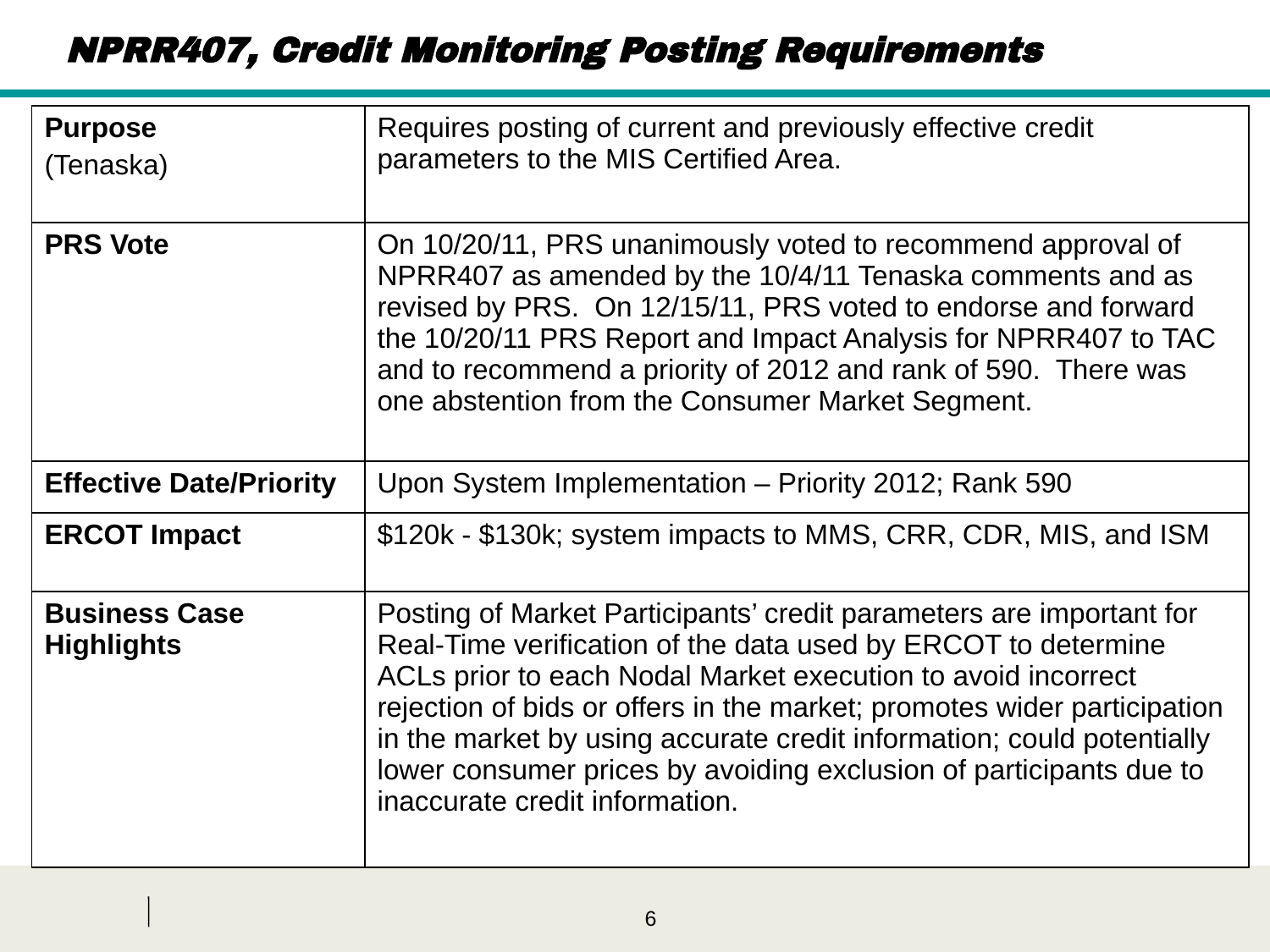

NPRR407, Credit Monitoring Posting Requirements
| Purpose (Tenaska) | Requires posting of current and previously effective credit parameters to the MIS Certified Area. |
| --- | --- |
| PRS Vote | On 10/20/11, PRS unanimously voted to recommend approval of NPRR407 as amended by the 10/4/11 Tenaska comments and as revised by PRS. On 12/15/11, PRS voted to endorse and forward the 10/20/11 PRS Report and Impact Analysis for NPRR407 to TAC and to recommend a priority of 2012 and rank of 590. There was one abstention from the Consumer Market Segment. |
| Effective Date/Priority | Upon System Implementation – Priority 2012; Rank 590 |
| ERCOT Impact | $120k - $130k; system impacts to MMS, CRR, CDR, MIS, and ISM |
| Business Case Highlights | Posting of Market Participants’ credit parameters are important for Real-Time verification of the data used by ERCOT to determine ACLs prior to each Nodal Market execution to avoid incorrect rejection of bids or offers in the market; promotes wider participation in the market by using accurate credit information; could potentially lower consumer prices by avoiding exclusion of participants due to inaccurate credit information. |